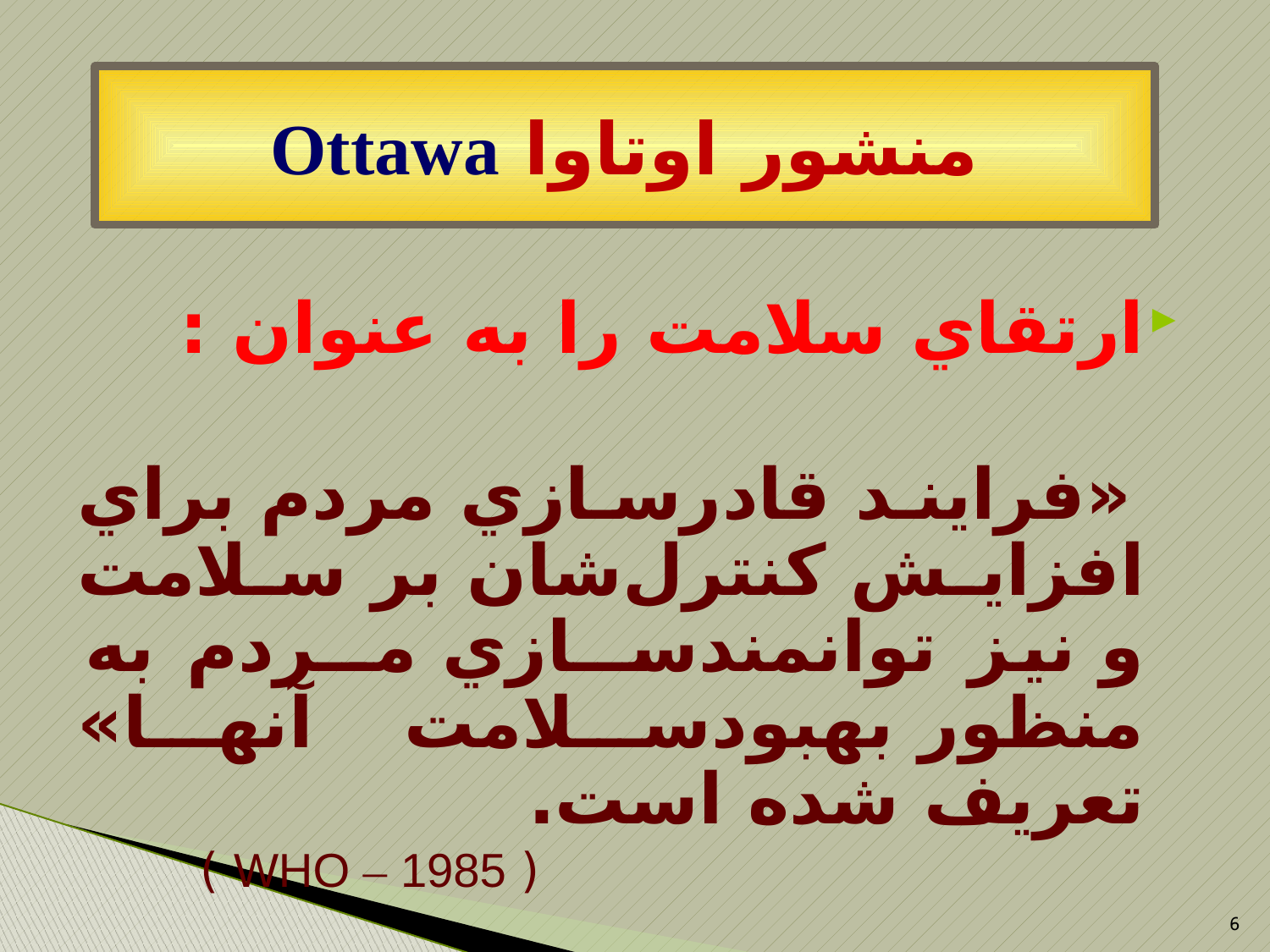

# منشور اوتاوا Ottawa
ارتقاي سلامت را به عنوان :

  «فرايند قادرسازي مردم براي افزايش كنترل‌شان بر سلامت و نيز توانمندســازي مــردم به منظور بهبودسلامت آنها» تعريف شده است.
                                          ( WHO – 1985 )
6